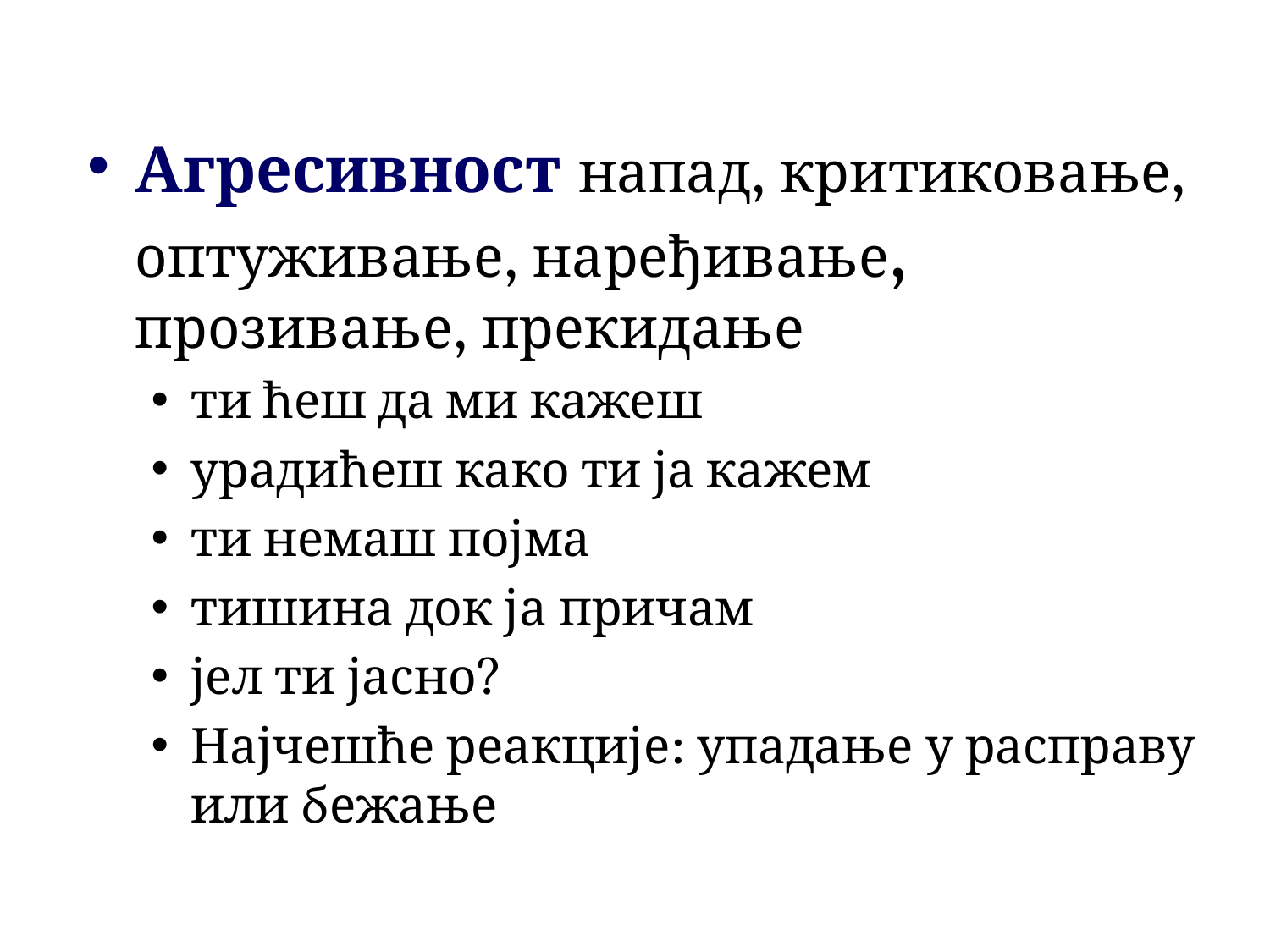

Агресивност напад, критиковање, оптуживање, наређивање, прозивање, прекидање
ти ћеш да ми кажеш
урадићеш како ти ја кажем
ти немаш појма
тишина док ја причам
јел ти јасно?
Најчешће реакције: упадање у расправу или бежање